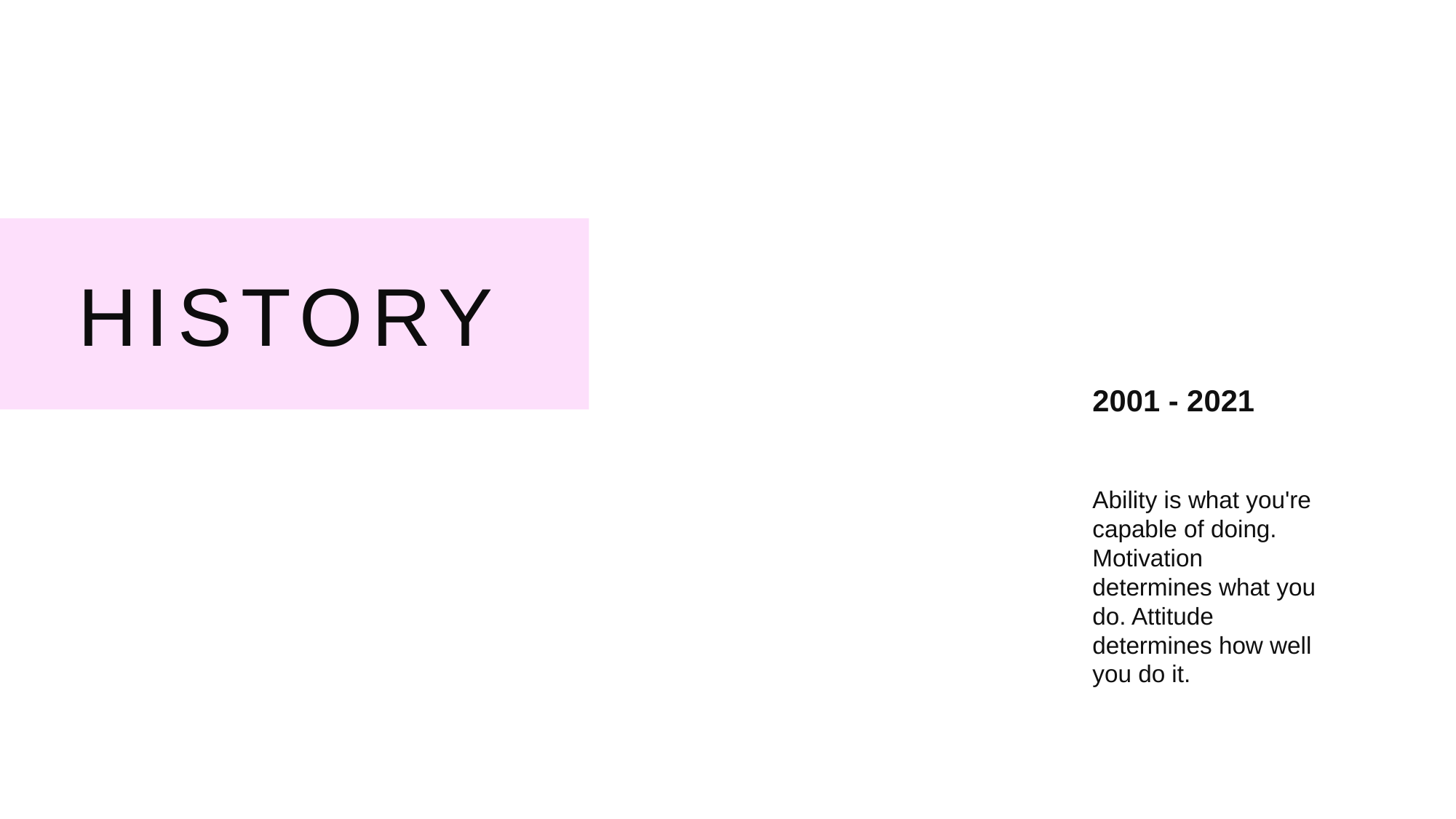

HISTORY
2001 - 2021
Ability is what you're capable of doing. Motivation determines what you do. Attitude determines how well you do it.